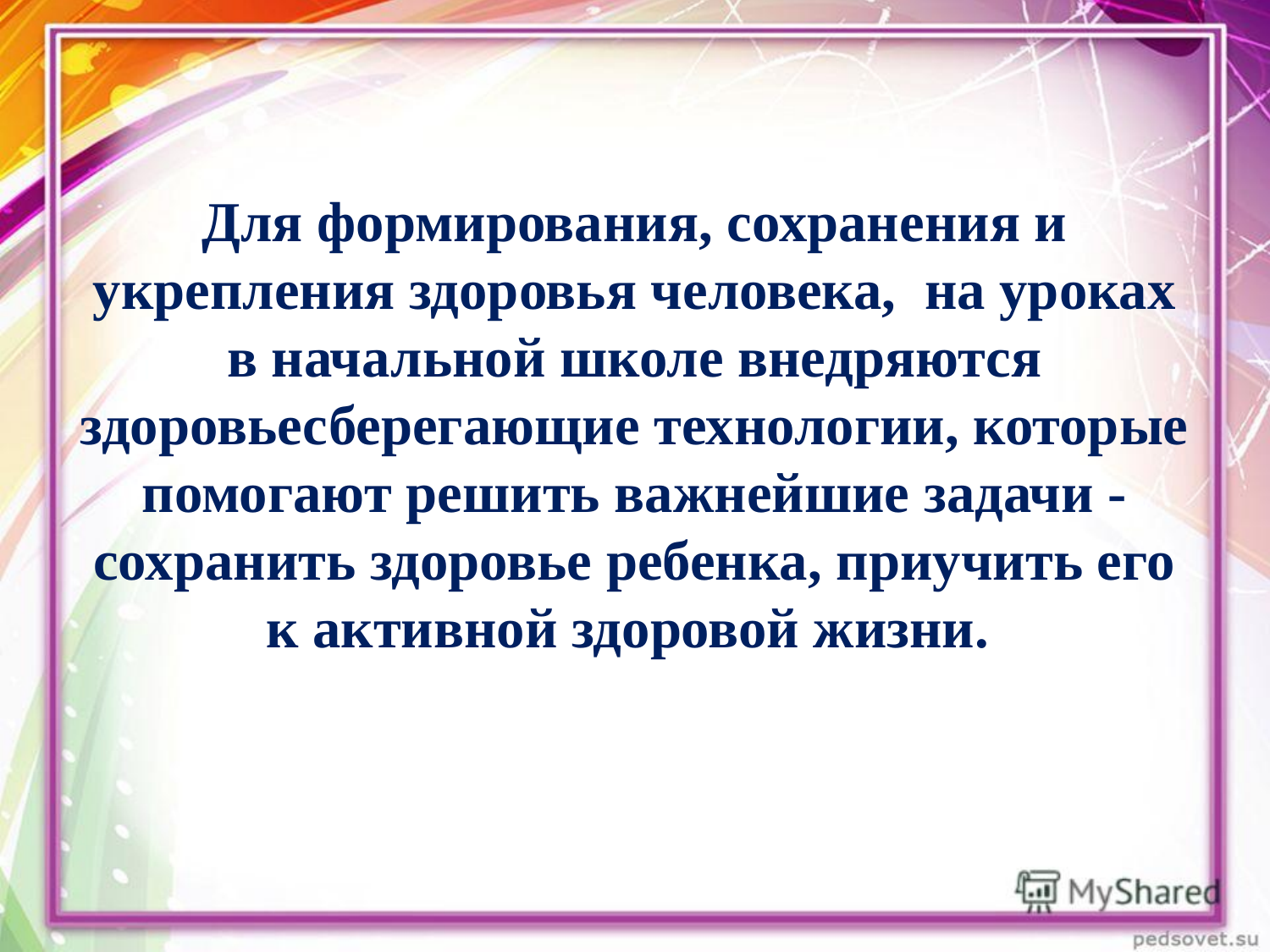

# Для формирования, сохранения и укрепления здоровья человека,  на уроках в начальной школе внедряются здоровьесберегающие технологии, которые помогают решить важнейшие задачи - сохранить здоровье ребенка, приучить его к активной здоровой жизни.